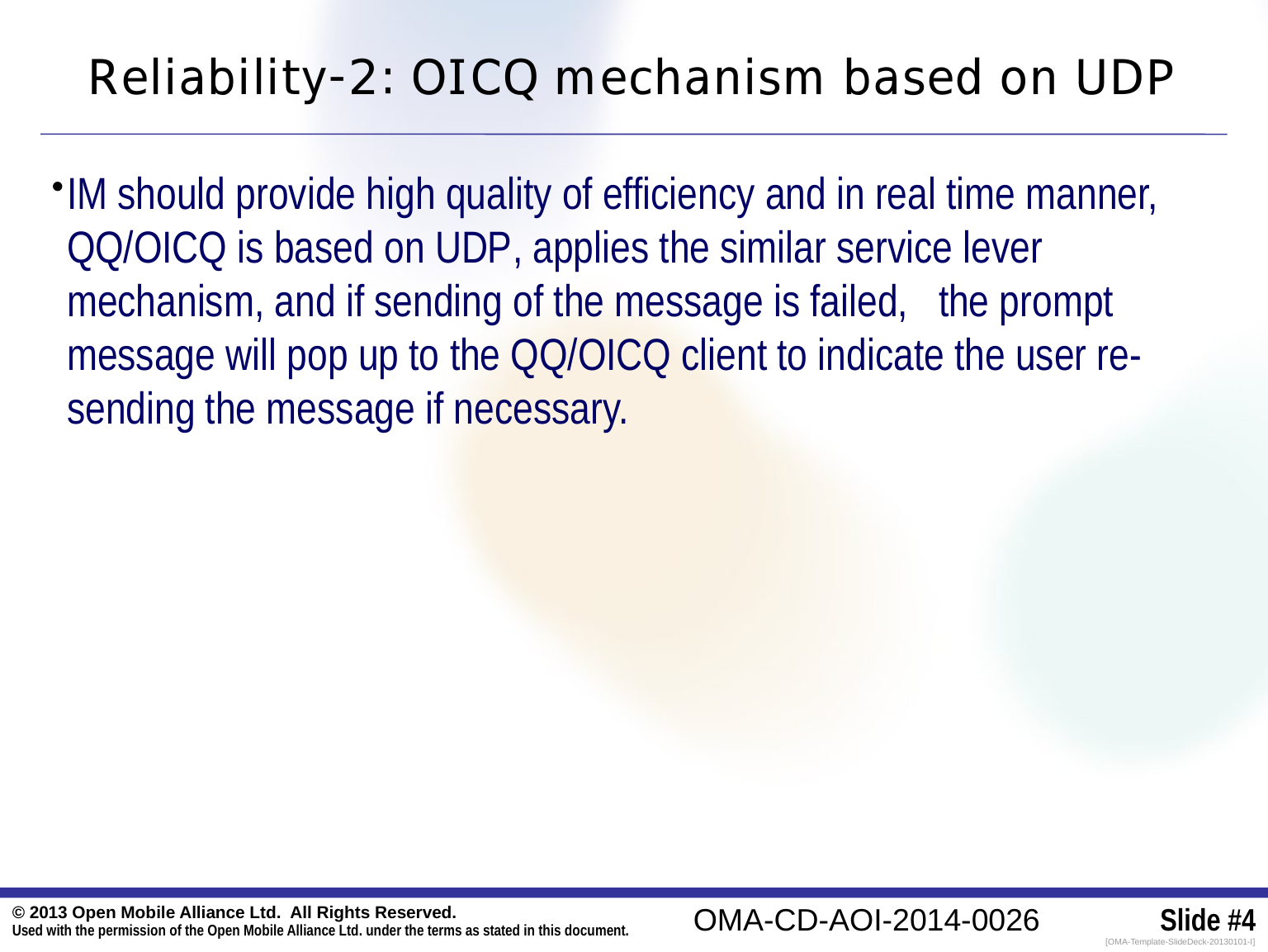

# Reliability-2: OICQ mechanism based on UDP
IM should provide high quality of efficiency and in real time manner, QQ/OICQ is based on UDP, applies the similar service lever mechanism, and if sending of the message is failed,   the prompt message will pop up to the QQ/OICQ client to indicate the user re-sending the message if necessary.